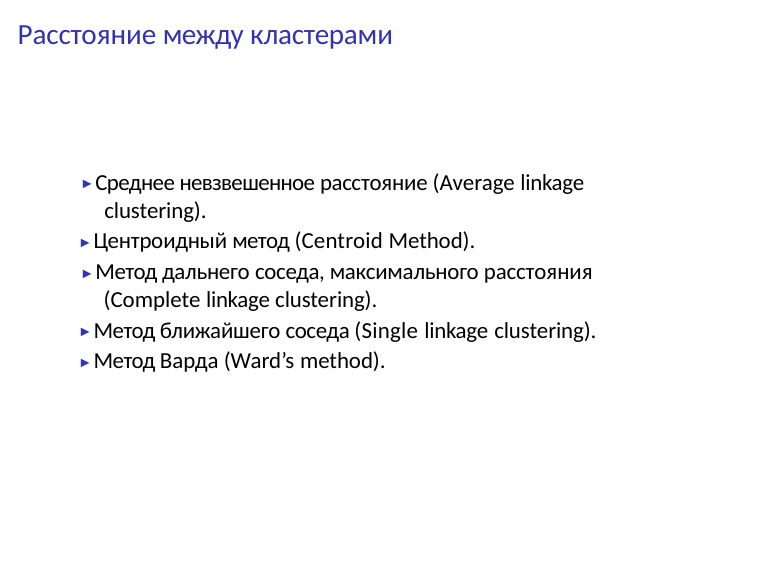

# Расстояние между кластерами
► Среднее невзвешенное расстояние (Average linkage  clustering).
► Центроидный метод (Centroid Method).
► Метод дальнего соседа, максимального расстояния  (Complete linkage clustering).
► Метод ближайшего соседа (Single linkage clustering).
► Метод Варда (Ward’s method).